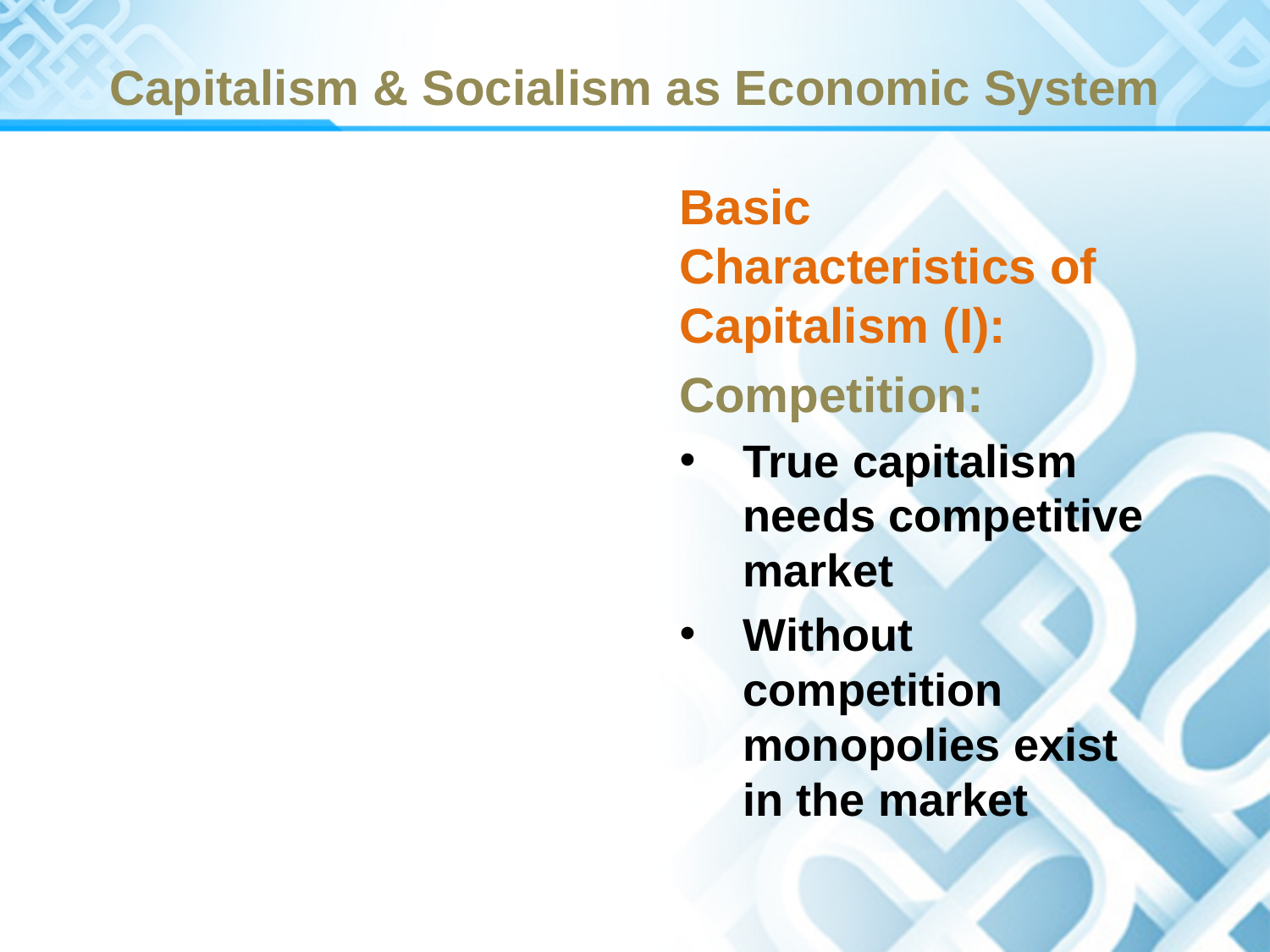

# Capitalism & Socialism as Economic System
Basic Characteristics of Capitalism (I):
Competition:
True capitalism needs competitive market
Without competition monopolies exist in the market